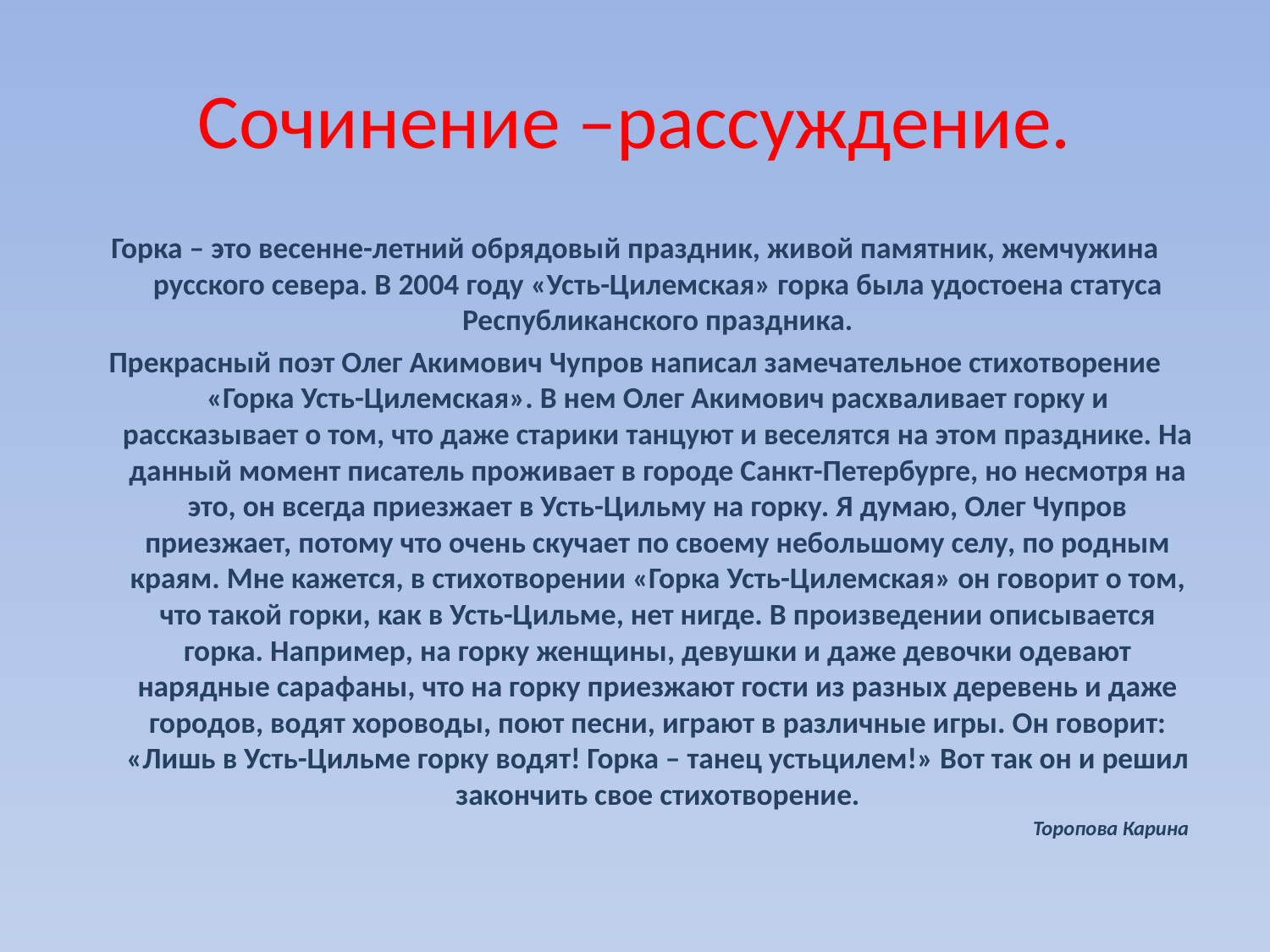

# Сочинение –рассуждение.
Горка – это весенне-летний обрядовый праздник, живой памятник, жемчужина русского севера. В 2004 году «Усть-Цилемская» горка была удостоена статуса Республиканского праздника.
Прекрасный поэт Олег Акимович Чупров написал замечательное стихотворение «Горка Усть-Цилемская». В нем Олег Акимович расхваливает горку и рассказывает о том, что даже старики танцуют и веселятся на этом празднике. На данный момент писатель проживает в городе Санкт-Петербурге, но несмотря на это, он всегда приезжает в Усть-Цильму на горку. Я думаю, Олег Чупров приезжает, потому что очень скучает по своему небольшому селу, по родным краям. Мне кажется, в стихотворении «Горка Усть-Цилемская» он говорит о том, что такой горки, как в Усть-Цильме, нет нигде. В произведении описывается горка. Например, на горку женщины, девушки и даже девочки одевают нарядные сарафаны, что на горку приезжают гости из разных деревень и даже городов, водят хороводы, поют песни, играют в различные игры. Он говорит: «Лишь в Усть-Цильме горку водят! Горка – танец устьцилем!» Вот так он и решил закончить свое стихотворение.
Торопова Карина